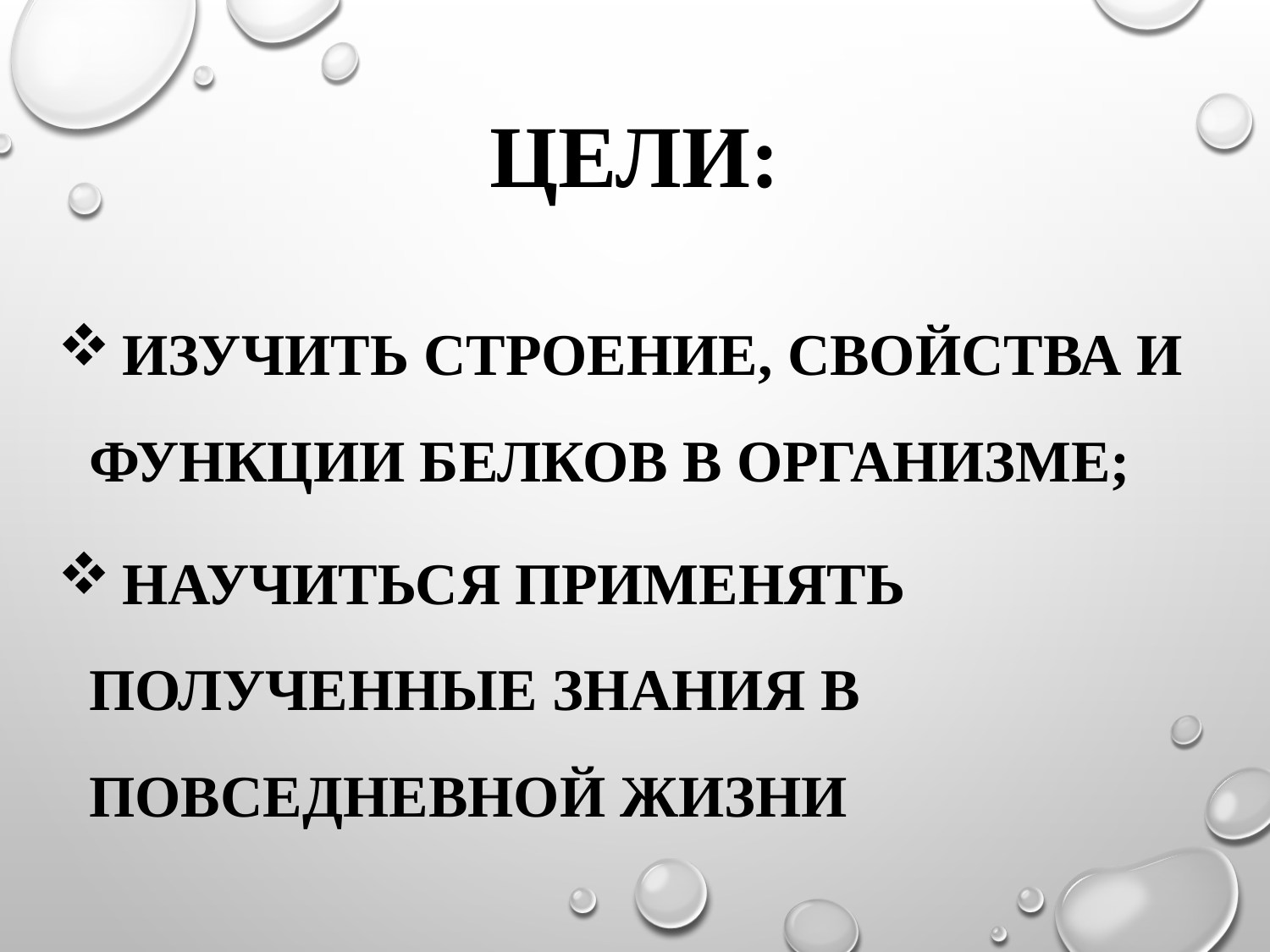

# Цели:
 изучить строение, свойства и функции белков в организме;
 научиться применять полученные знания в повседневной жизни